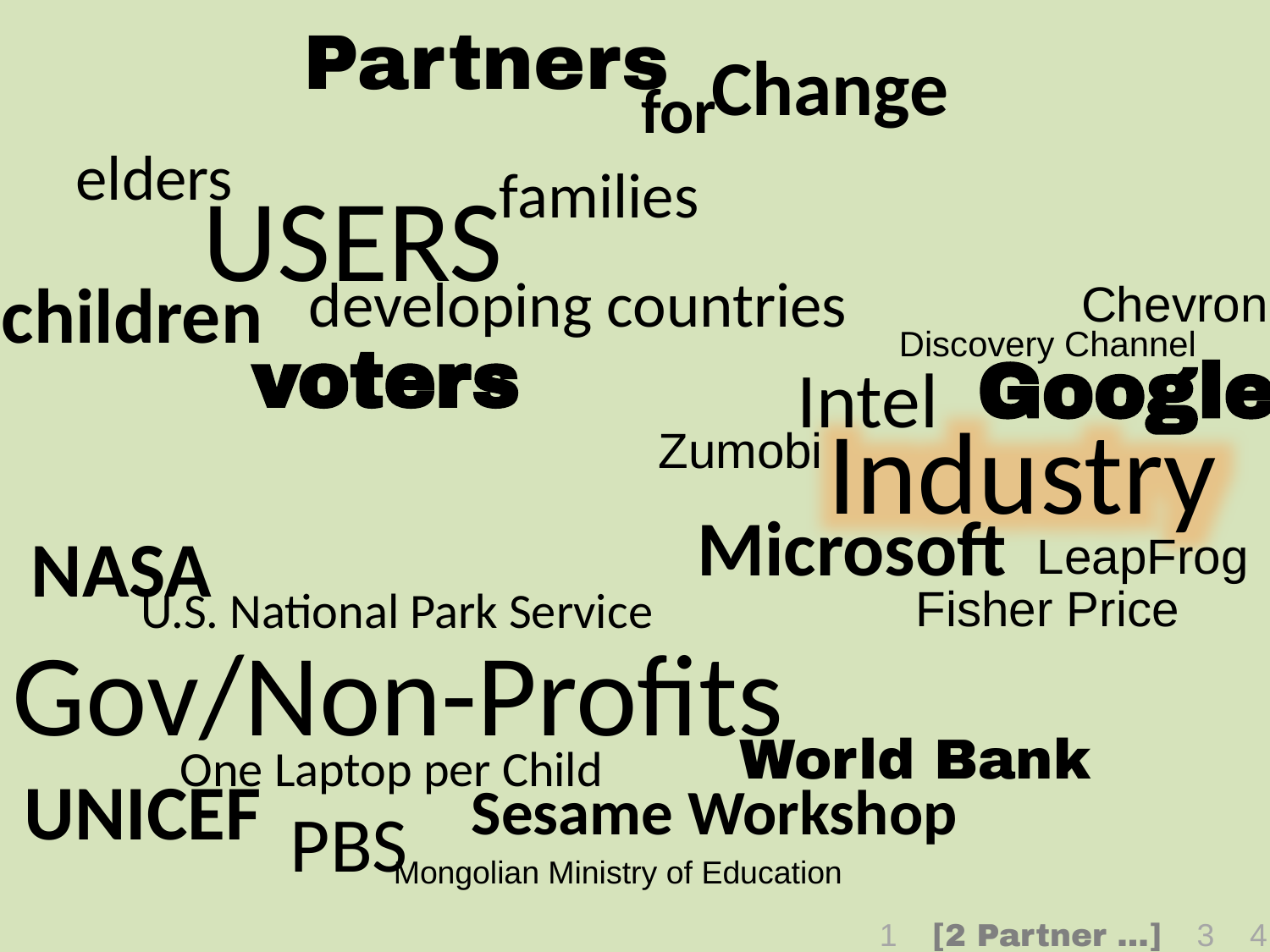

# Partners
Change
for
elders
families
USERS
children
developing countries
Chevron
voters
Google
Discovery Channel
Intel
Industry
Zumobi
Microsoft
NASA
U.S. National Park Service
LeapFrog
Fisher Price
Gov/Non-Profits
World Bank
One Laptop per Child
UNICEF
Sesame Workshop
PBS
Mongolian Ministry of Education
1    [2 Partner …]    3    4